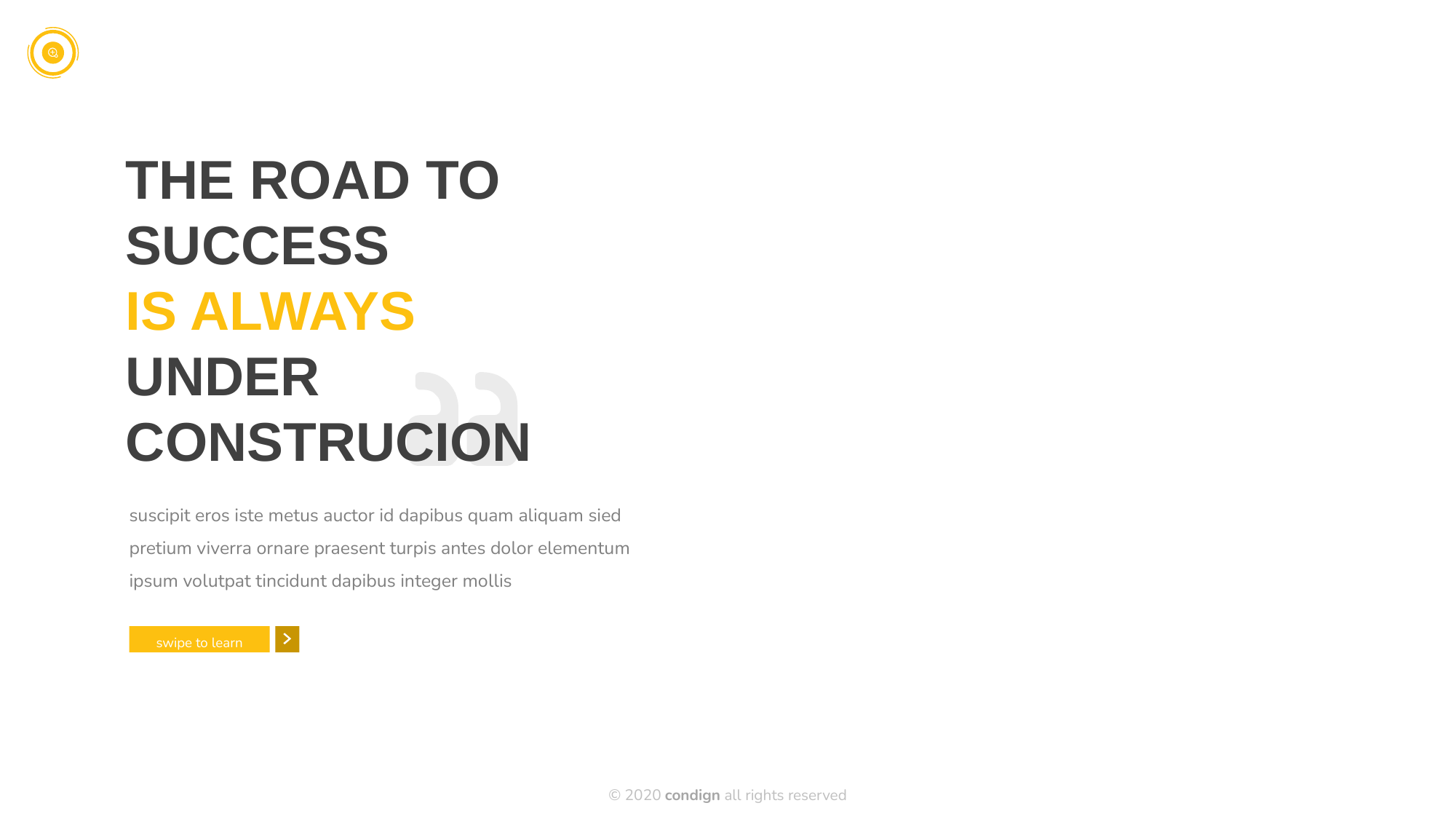

THE ROAD TO SUCCESS
IS ALWAYS
UNDER
CONSTRUCION

suscipit eros iste metus auctor id dapibus quam aliquam sied pretium viverra ornare praesent turpis antes dolor elementum ipsum volutpat tincidunt dapibus integer mollis
swipe to learn

© 2020 condign all rights reserved